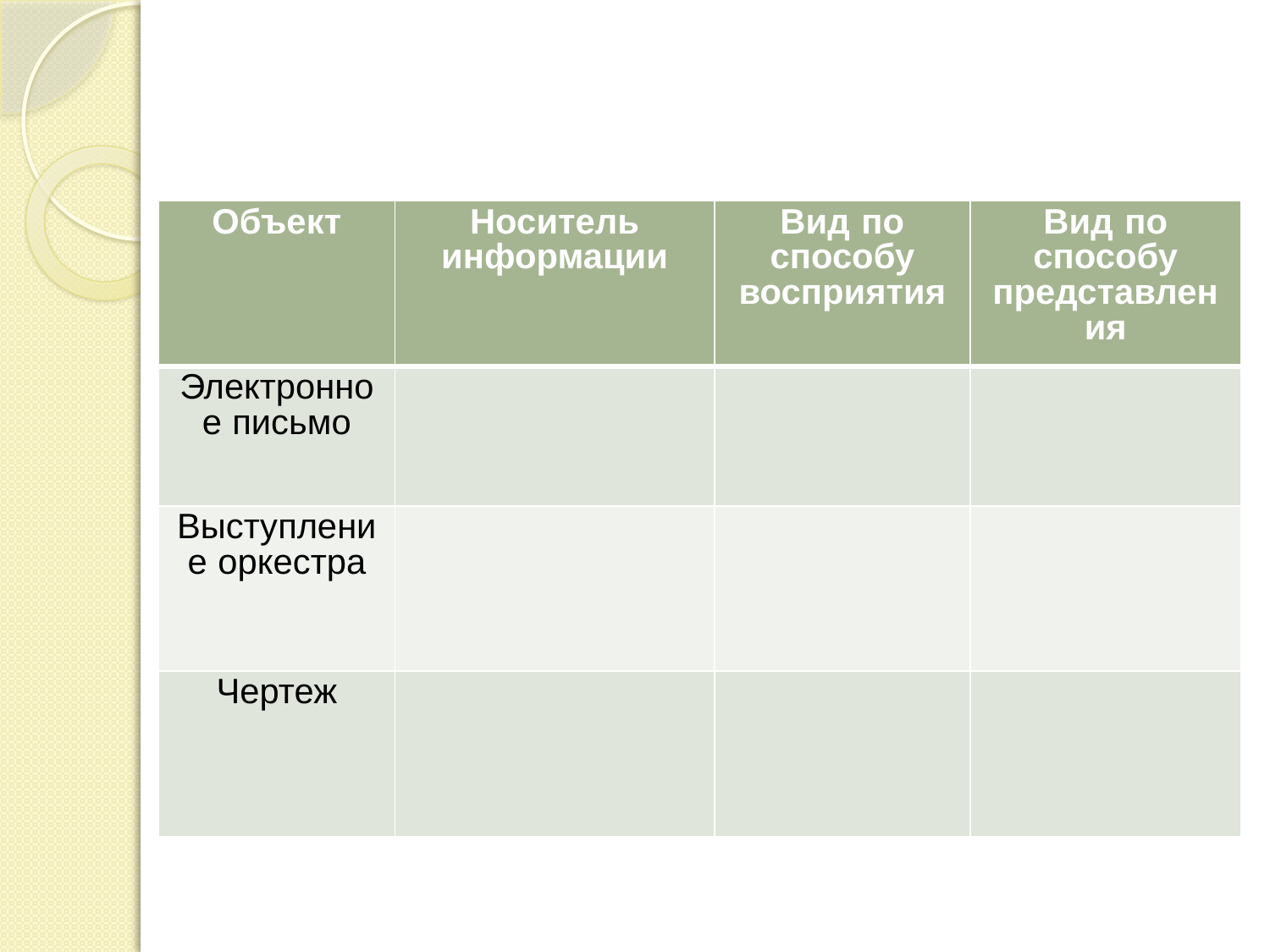

#
| Объект | Носитель информации | Вид по способу восприятия | Вид по способу представления |
| --- | --- | --- | --- |
| Электронное письмо |  |  |  |
| Выступление оркестра |  |  |  |
| Чертеж |  |  |  |